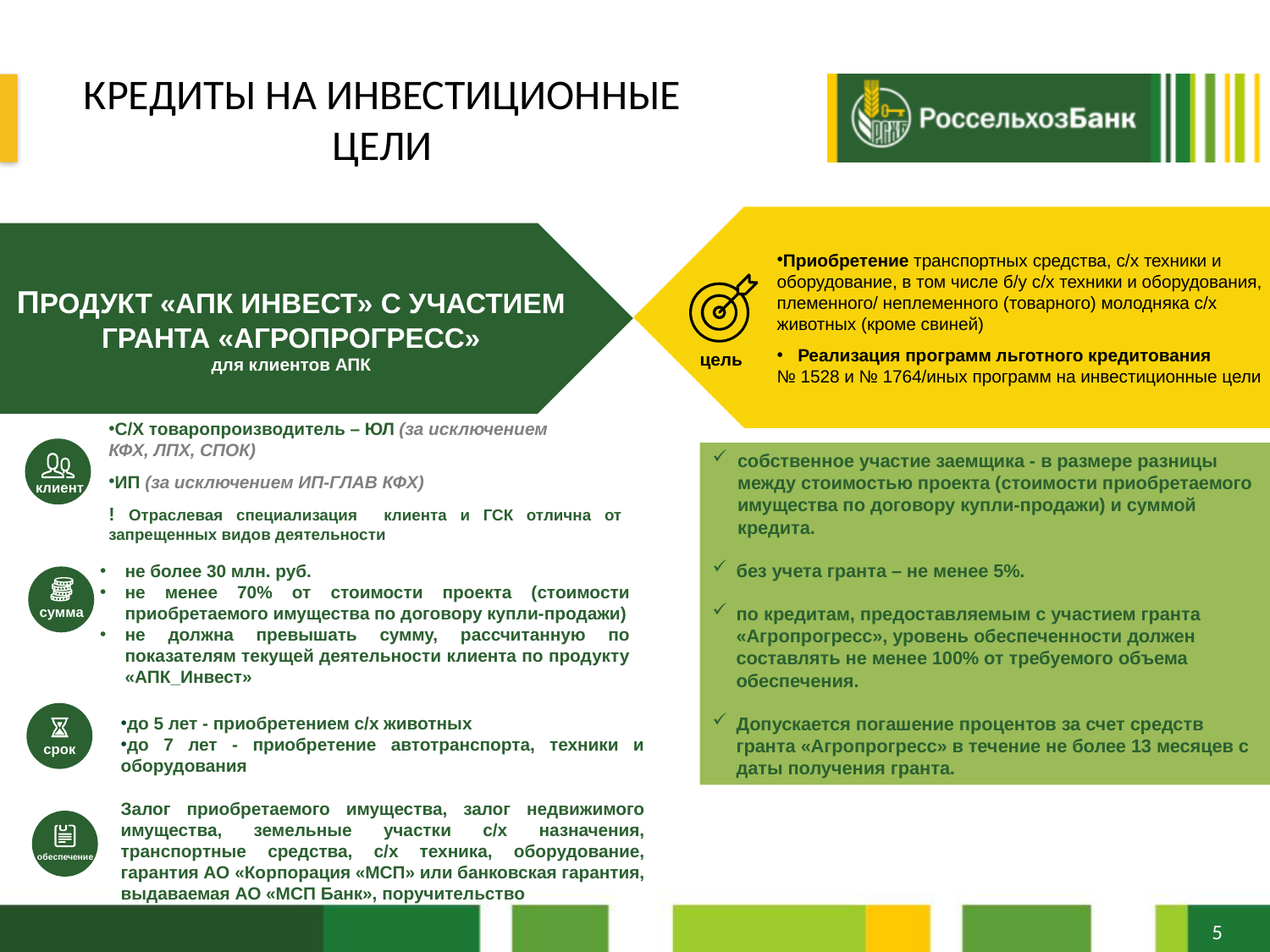

# КРЕДИТЫ НА ИНВЕСТИЦИОННЫЕ ЦЕЛИ

ПРОДУКТ «АПК ИНВЕСТ» С УЧАСТИЕМ ГРАНТА «АГРОПРОГРЕСС»
для клиентов АПК

Приобретение транспортных средства, с/х техники и оборудование, в том числе б/у с/х техники и оборудования, племенного/ неплеменного (товарного) молодняка с/х животных (кроме свиней)
   Реализация программ льготного кредитования
№ 1528 и № 1764/иных программ на инвестиционные цели

цель

клиент
собственное участие заемщика - в размере разницы между стоимостью проекта (стоимости приобретаемого имущества по договору купли-продажи) и суммой кредита.
без учета гранта – не менее 5%.
по кредитам, предоставляемым с участием гранта «Агропрогресс», уровень обеспеченности должен составлять не менее 100% от требуемого объема обеспечения.
Допускается погашение процентов за счет средств гранта «Агропрогресс» в течение не более 13 месяцев с даты получения гранта.
С/Х товаропроизводитель – ЮЛ (за исключением
КФХ, ЛПХ, СПОК)
ИП (за исключением ИП-ГЛАВ КФХ)
! Отраслевая специализация  клиента и ГСК отлична от запрещенных видов деятельности

не более 30 млн. руб.
не менее 70% от стоимости проекта (стоимости приобретаемого имущества по договору купли-продажи)
не должна превышать сумму, рассчитанную по показателям текущей деятельности клиента по продукту «АПК_Инвест»

сумма

срок

до 5 лет - приобретением с/х животных
до 7 лет - приобретение автотранспорта, техники и оборудования
Залог приобретаемого имущества, залог недвижимого имущества, земельные участки с/х назначения, транспортные средства, с/х техника, оборудование, гарантия АО «Корпорация «МСП» или банковская гарантия, выдаваемая АО «МСП Банк», поручительство

обеспечение

5